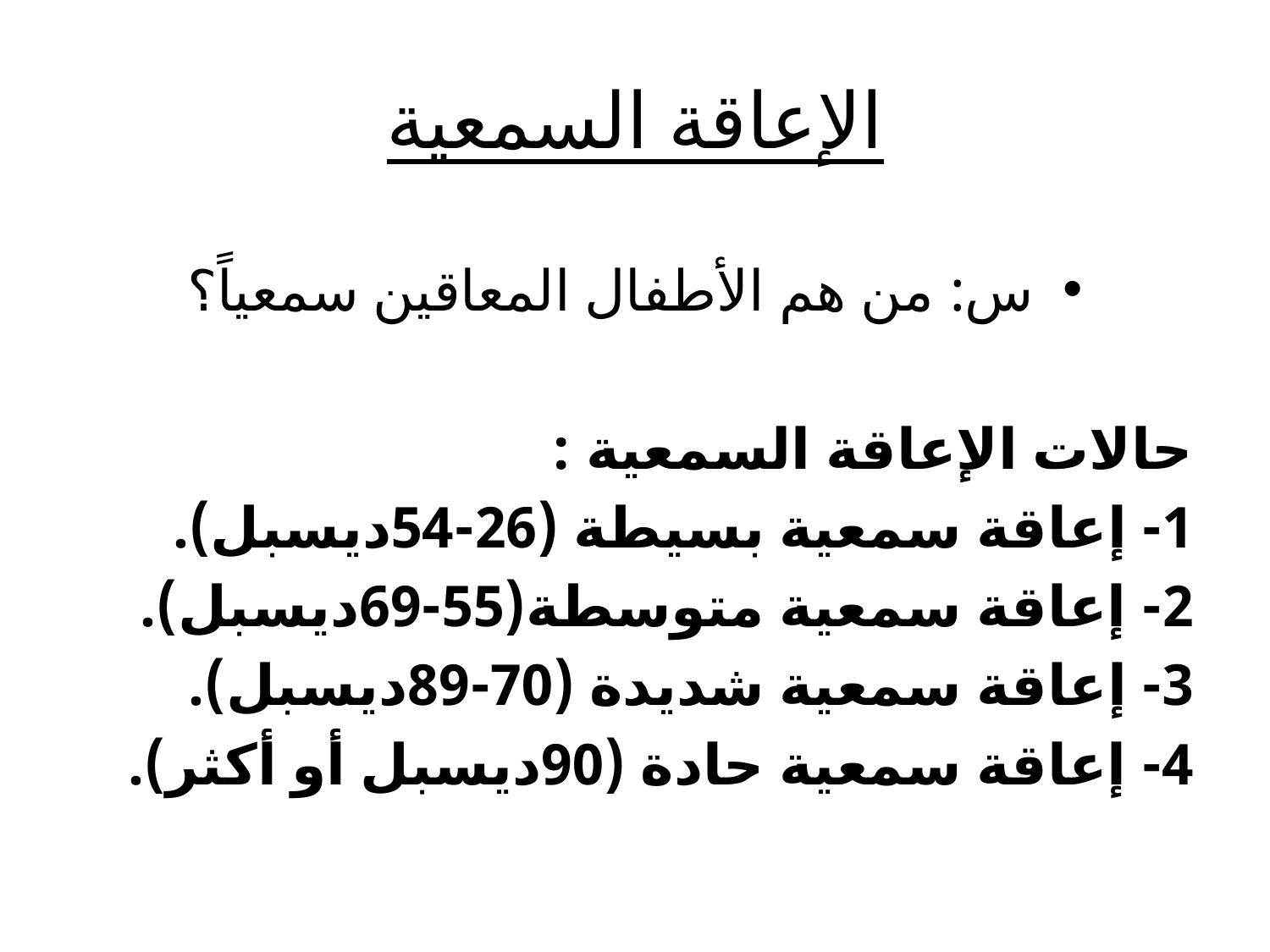

# الإعاقة السمعية

س: من هم الأطفال المعاقين سمعياً؟

حالات الإعاقة السمعية :
1- إعاقة سمعية بسيطة (26-54ديسبل).
2- إعاقة سمعية متوسطة(55-69ديسبل).
3- إعاقة سمعية شديدة (70-89ديسبل).
4- إعاقة سمعية حادة (90ديسبل أو أكثر).